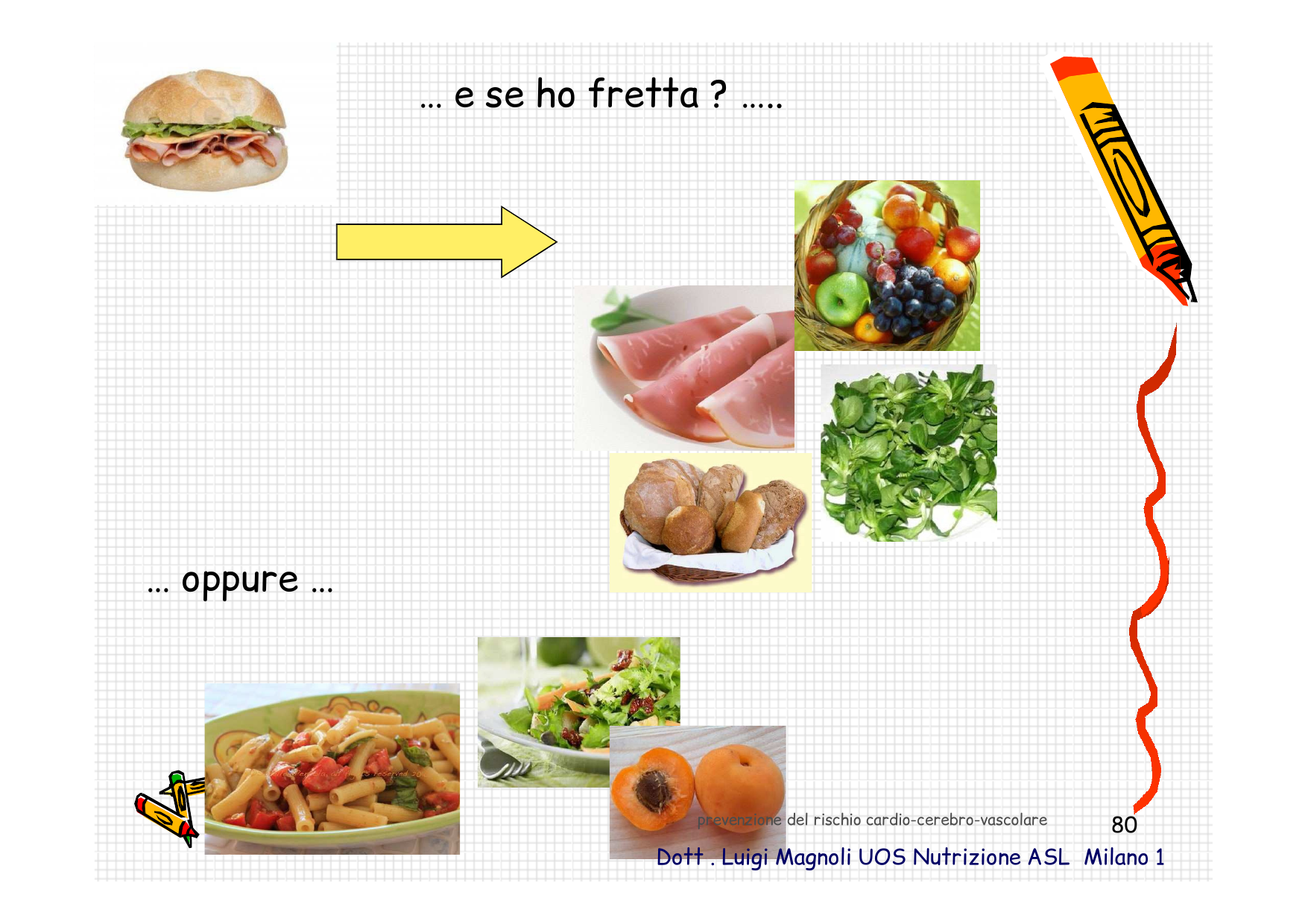

… e se ho fretta ? …..

Provincia Milano 1

… oppure …

prevenzione del rischio cardio-cerebro-vascolare
80
Milano 1

Dott . Luigi Magnoli UOS Nutrizione ASL